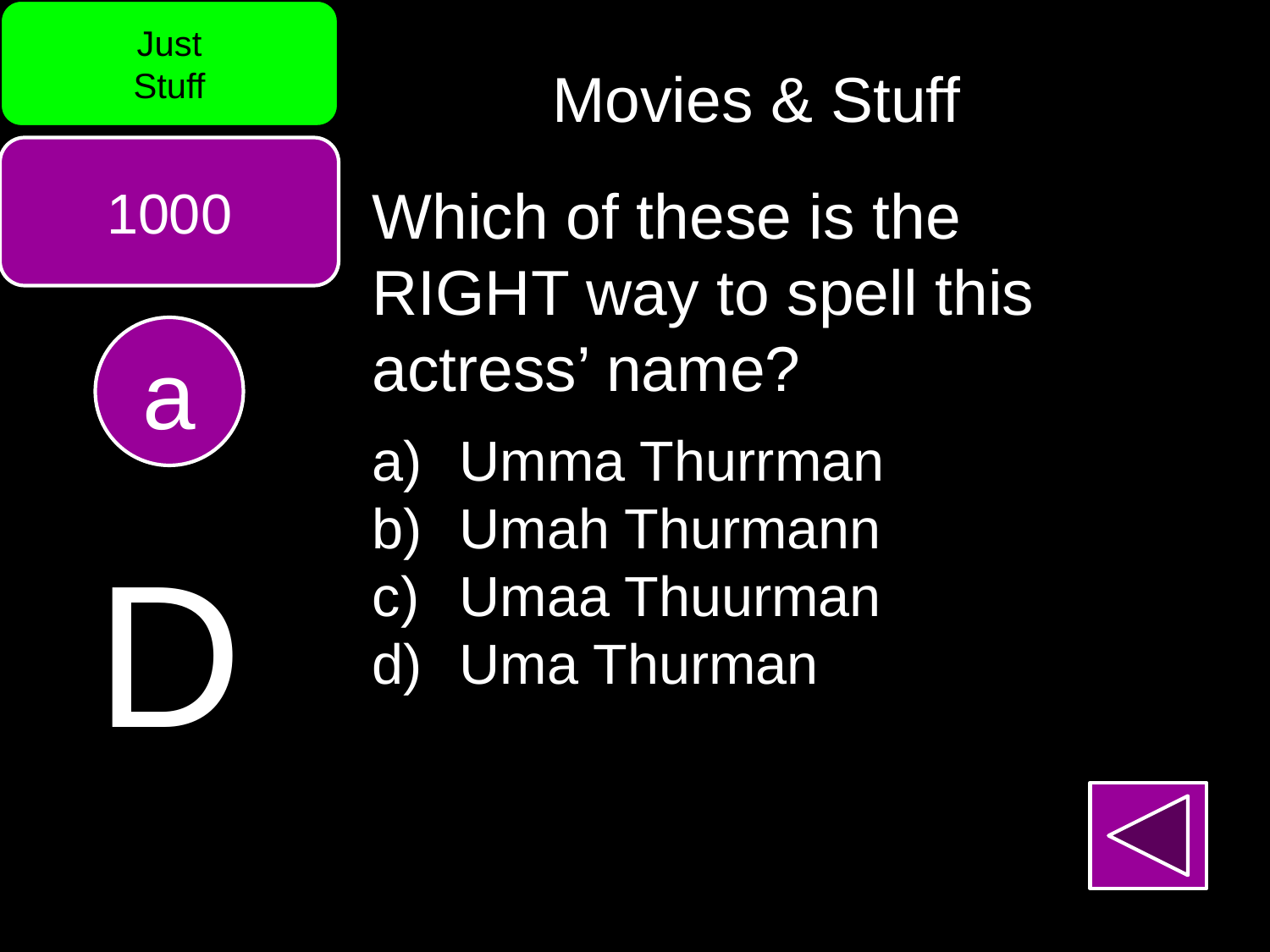

Just
Stuff
Movies & Stuff
1000
Which of these is the
RIGHT way to spell this actress’ name?

 Umma Thurrman
 Umah Thurmann
 Umaa Thuurman
 Uma Thurman
a
D